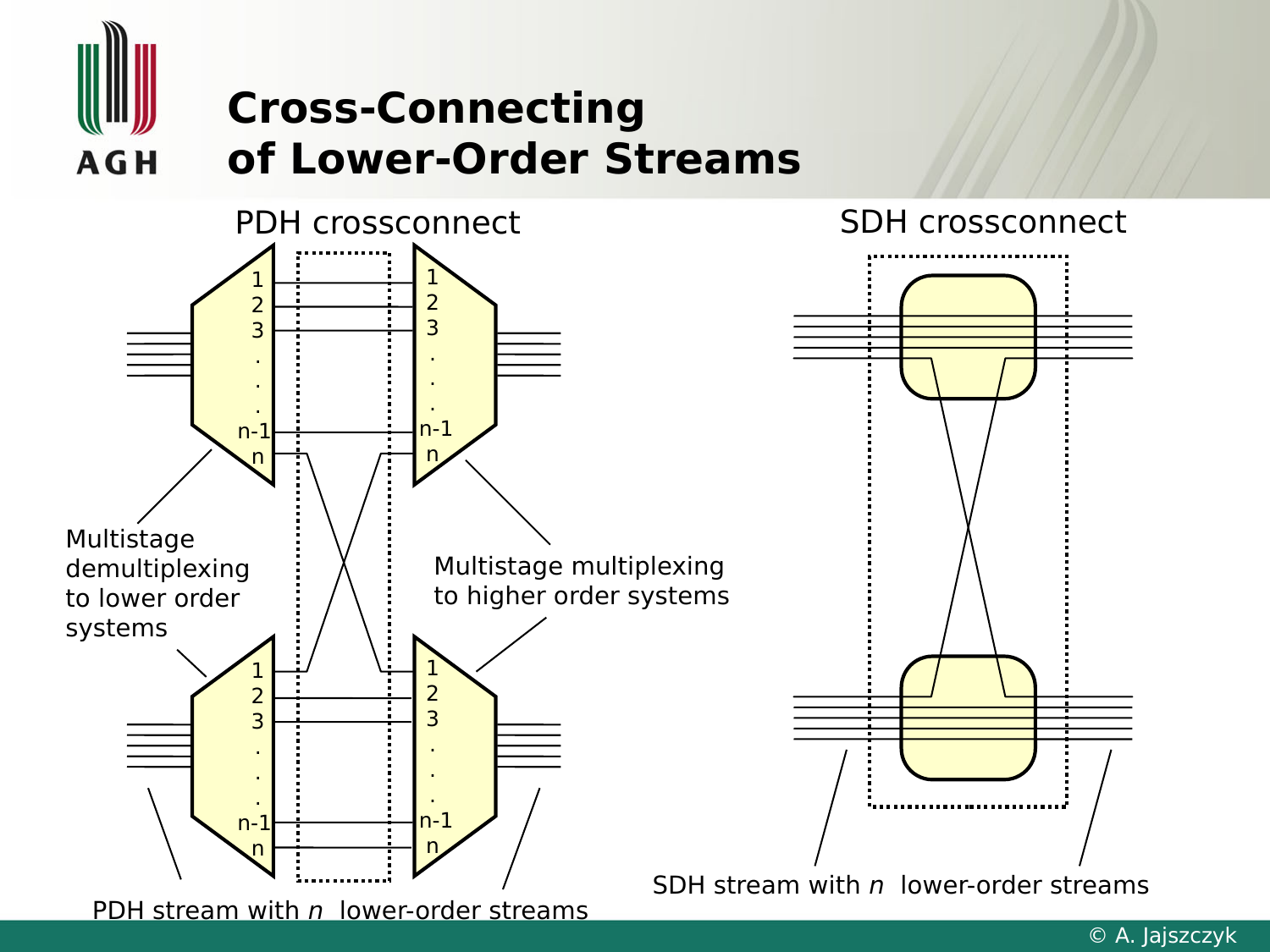

# Cross-Connecting of Lower-Order Streams
SDH crossconnect

SDH stream with n  lower-order streams
PDH crossconnect

1
2
3
.
.
.
 n-1
n
1
2
3
.
.
.
n-1
n

Multistage
demultiplexing
to lower order
systems
Multistage multiplexing
to higher order systems

1
2
3
.
.
.
 n-1
n

1
2
3
.
.
.
n-1
n

PDH stream with n  lower-order streams